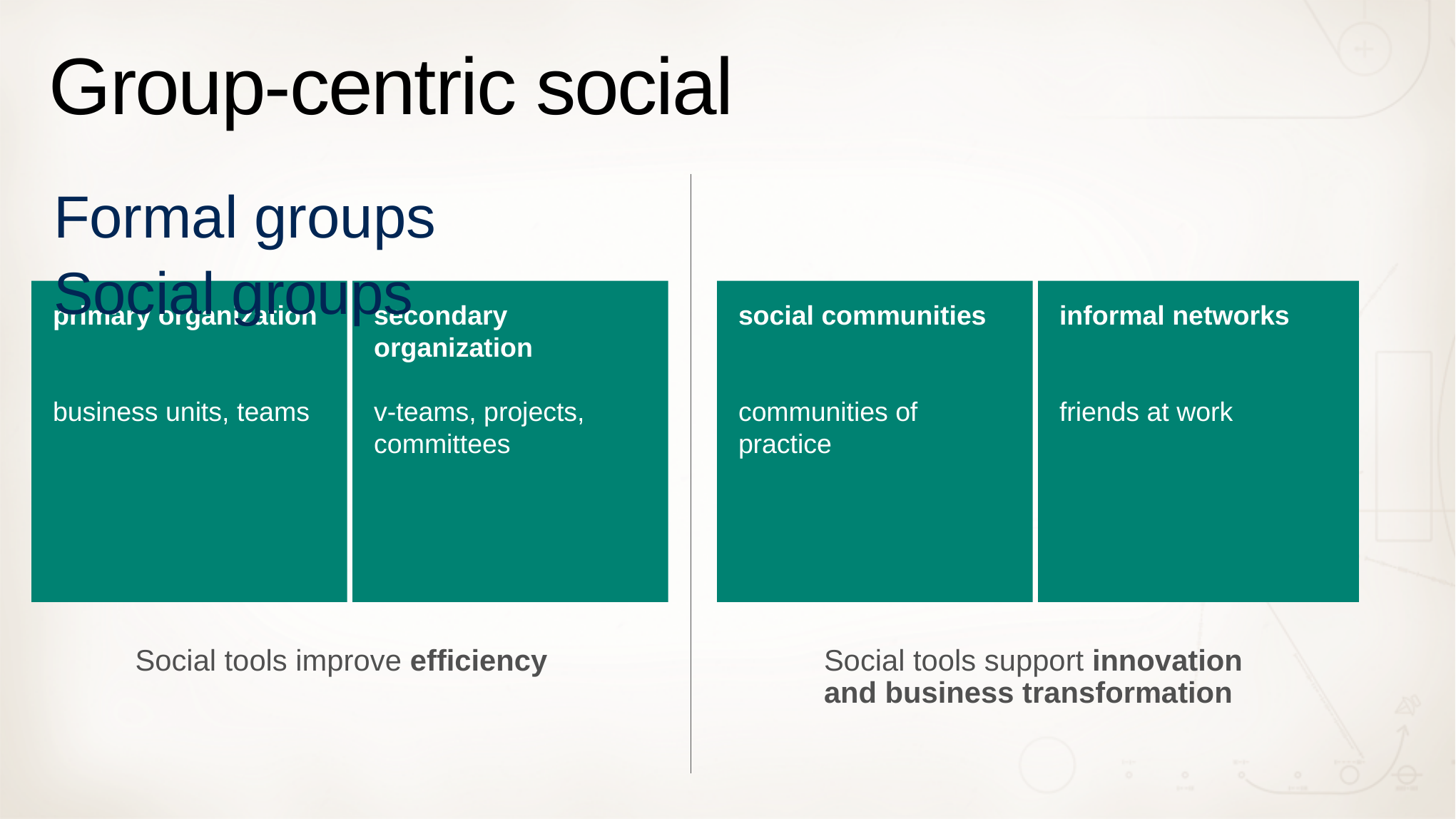

# Group-centric social
Formal groups
Social groups
primary organization

business units, teams
secondary organization

v-teams, projects, committees
social communities

communities of practice
informal networks

friends at work
Social tools improve efficiency
Social tools support innovation and business transformation